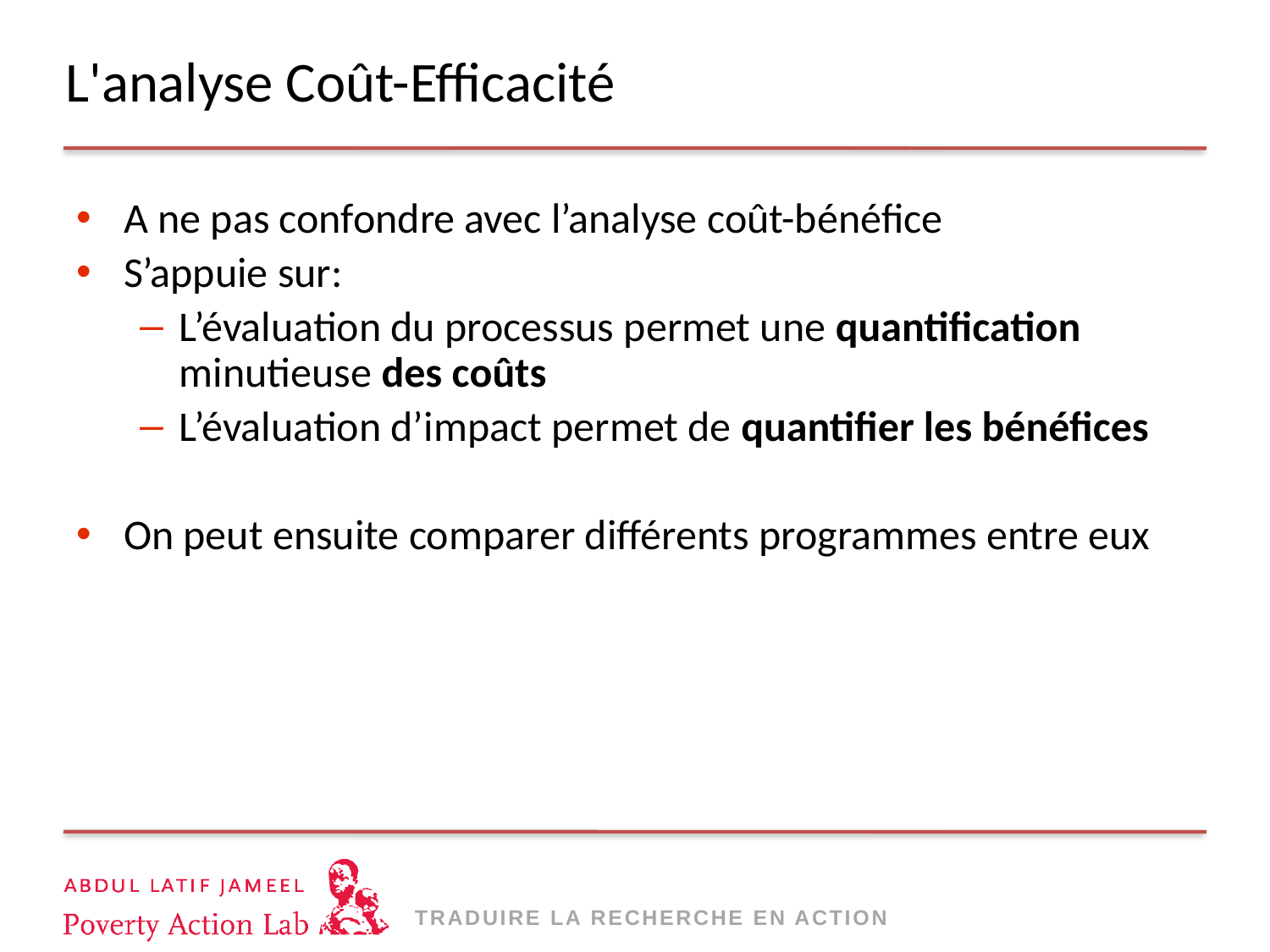

# L'analyse Coût-Efficacité
A ne pas confondre avec l’analyse coût-bénéfice
S’appuie sur:
L’évaluation du processus permet une quantification minutieuse des coûts
L’évaluation d’impact permet de quantifier les bénéfices

On peut ensuite comparer différents programmes entre eux